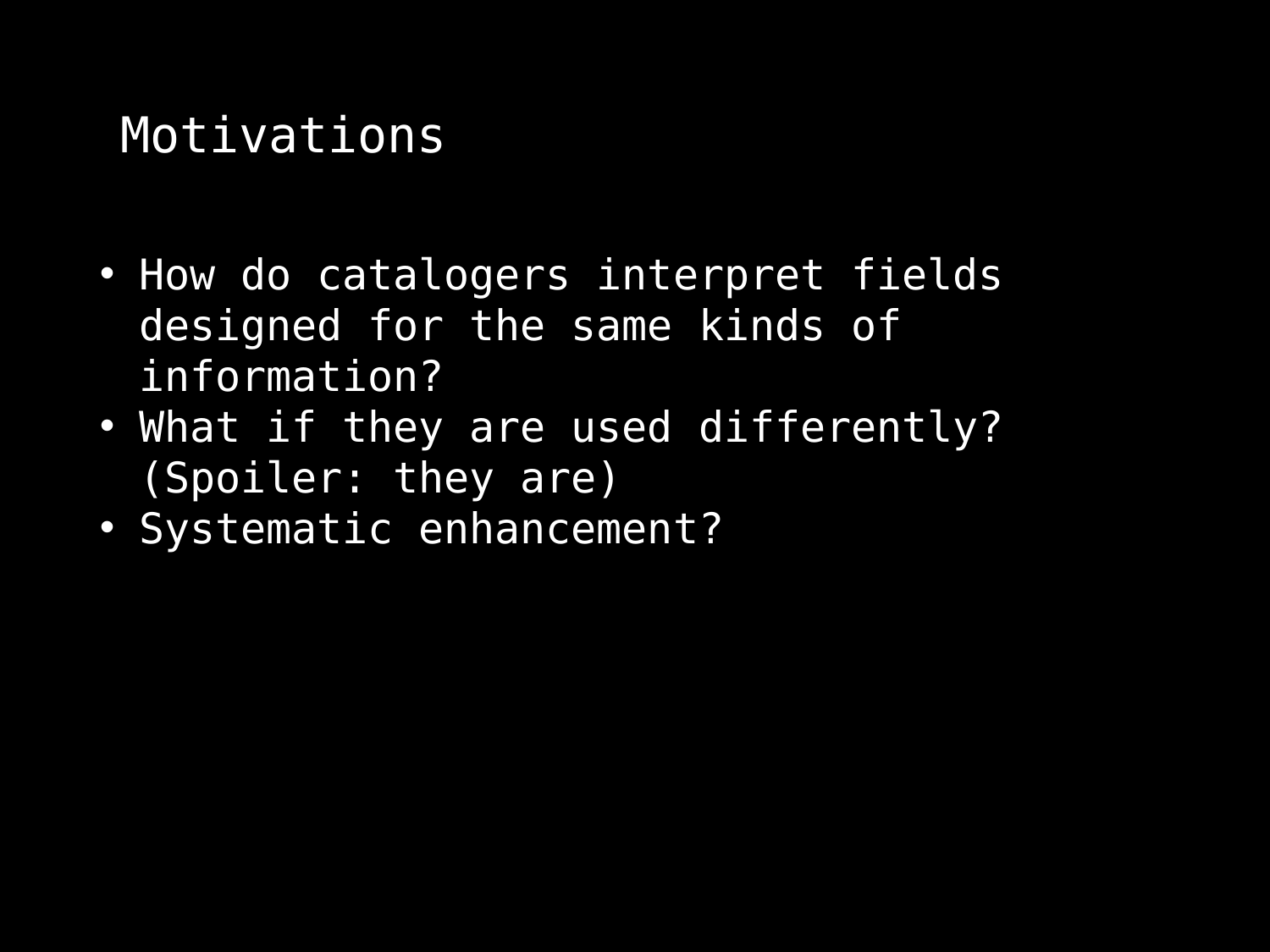

Motivations
How do catalogers interpret fields designed for the same kinds of information?
What if they are used differently? (Spoiler: they are)
Systematic enhancement?